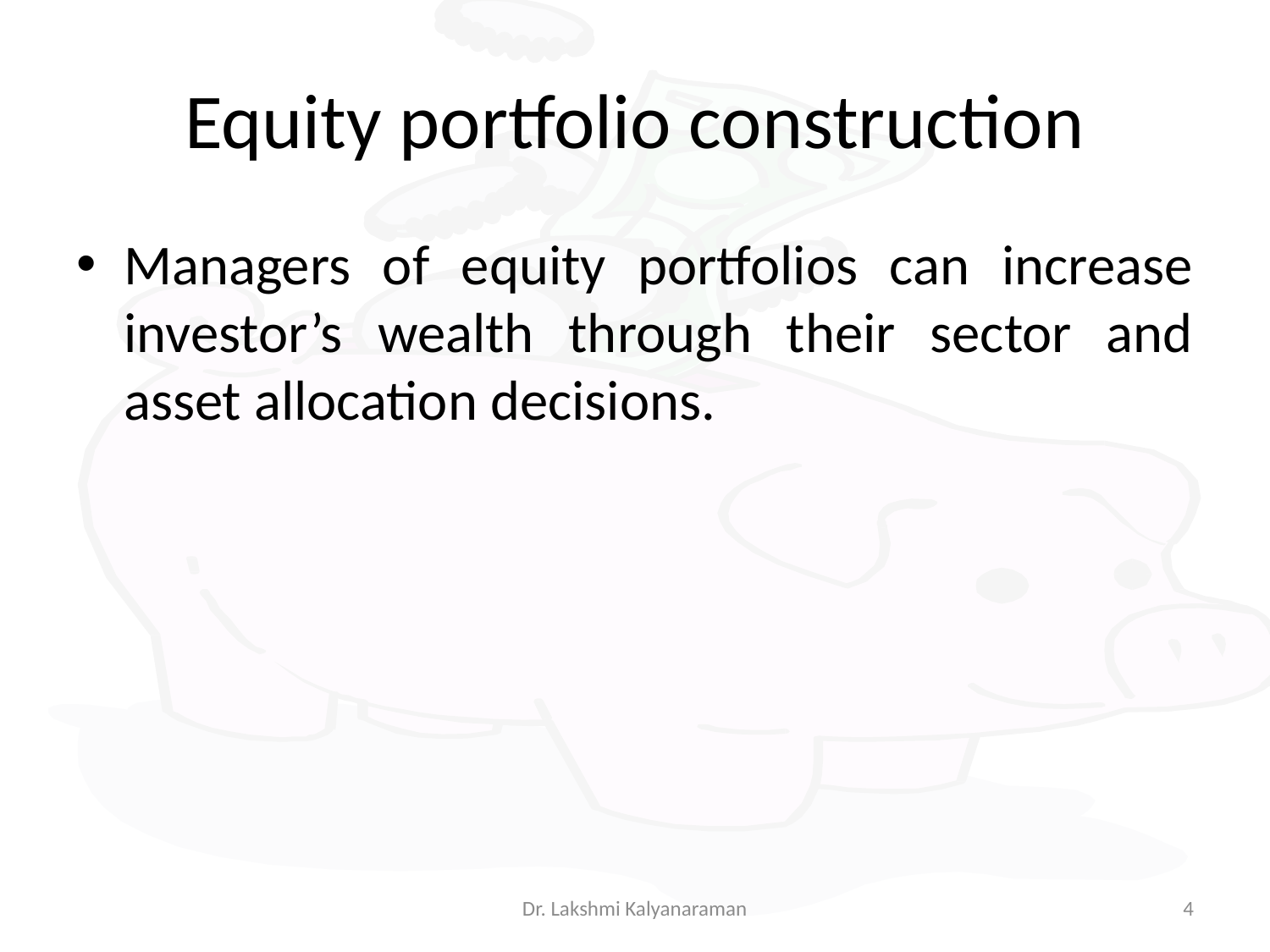

# Equity portfolio construction
Managers of equity portfolios can increase investor’s wealth through their sector and asset allocation decisions.
Dr. Lakshmi Kalyanaraman
4